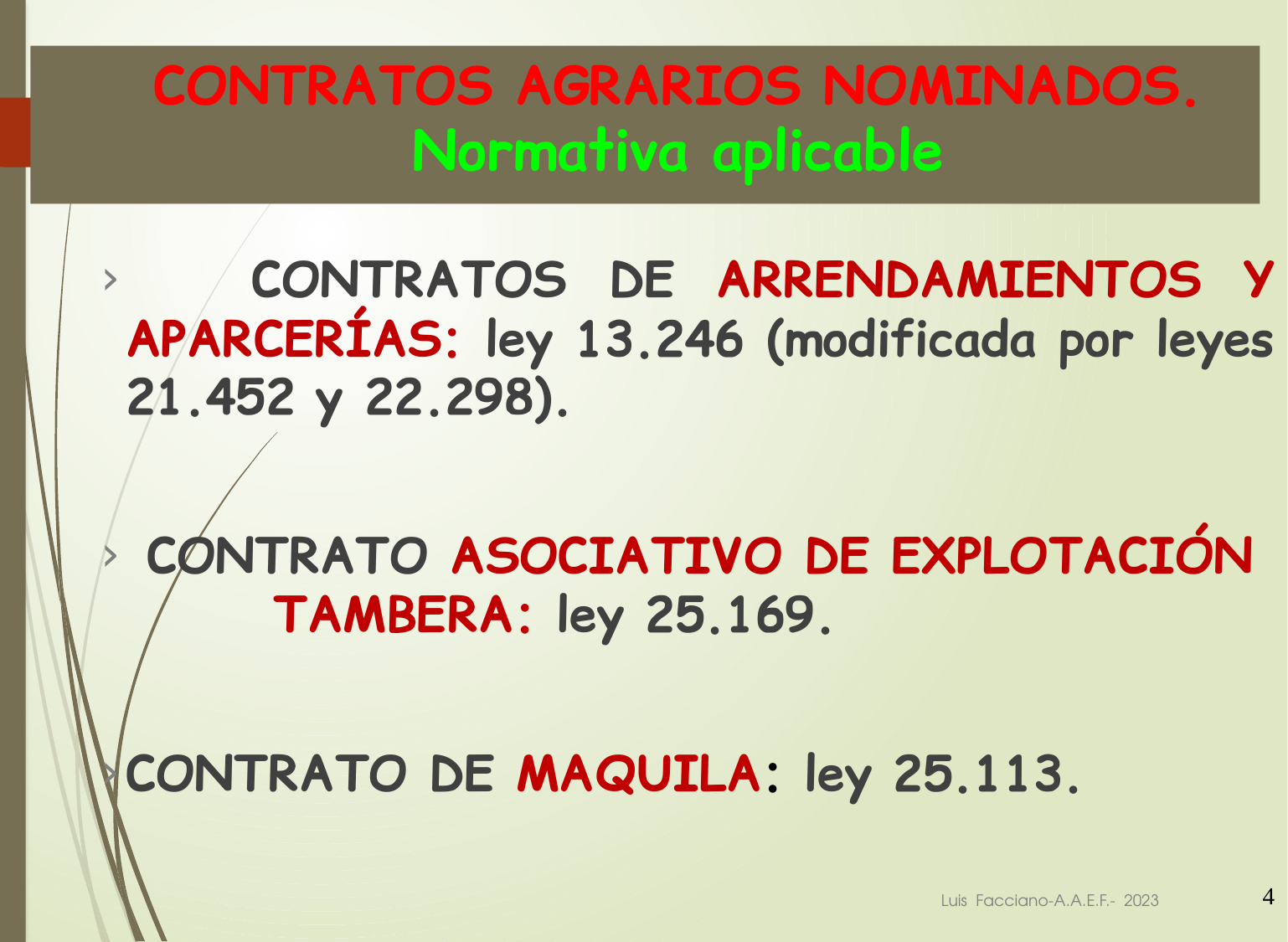

# CONTRATOS AGRARIOS NOMINADOS. Normativa aplicable
	CONTRATOS DE ARRENDAMIENTOS Y APARCERÍAS: ley 13.246 (modificada por leyes 21.452 y 22.298).

 CONTRATO ASOCIATIVO DE EXPLOTACIÓN         TAMBERA: ley 25.169.

CONTRATO DE MAQUILA: ley 25.113.

4
Luis  Facciano-A.A.E.F.-  2023